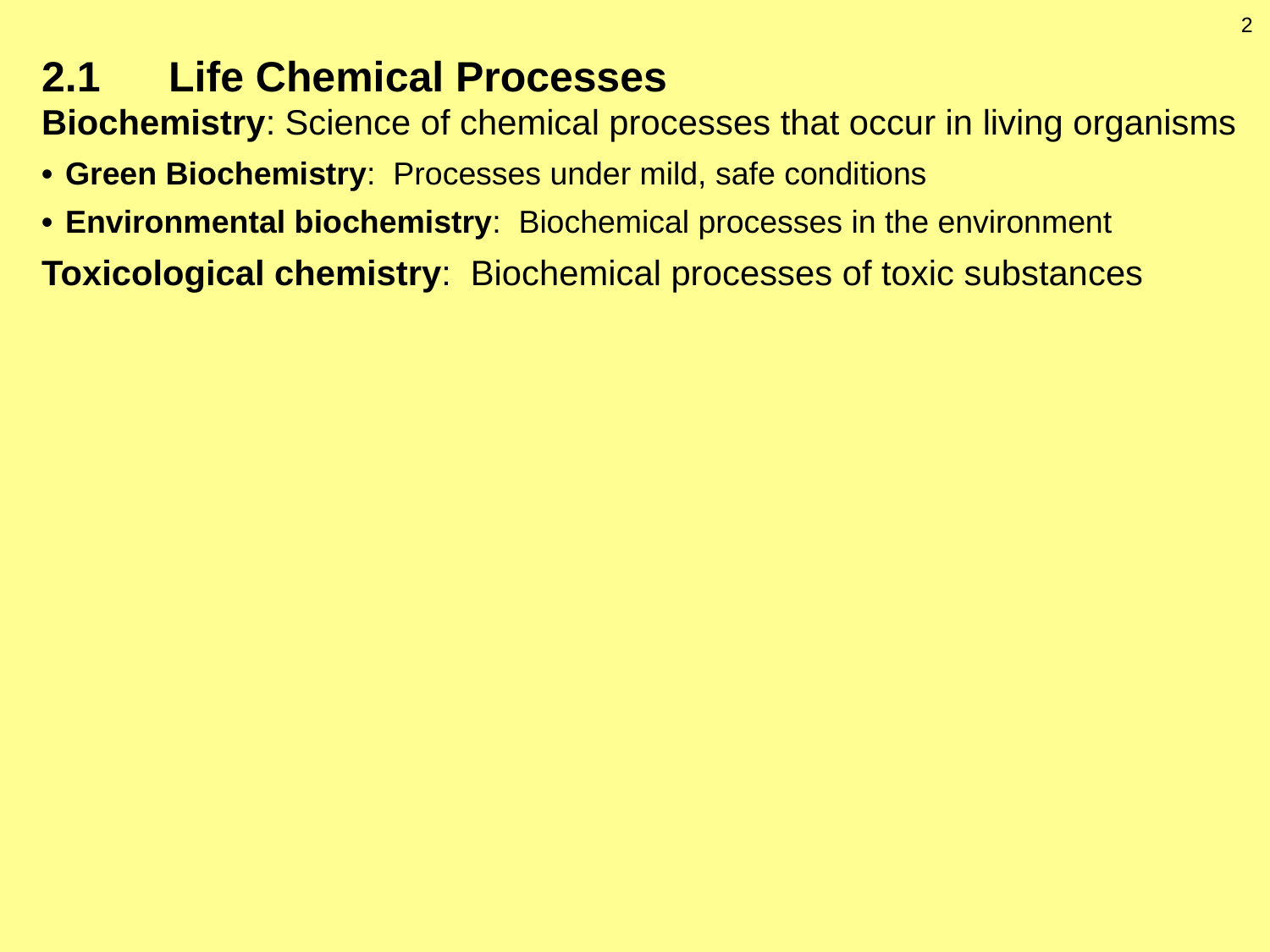

2
2.1	Life Chemical Processes
Biochemistry: Science of chemical processes that occur in living organisms
•	Green Biochemistry:  Processes under mild, safe conditions
•	Environmental biochemistry:  Biochemical processes in the environment
Toxicological chemistry:  Biochemical processes of toxic substances